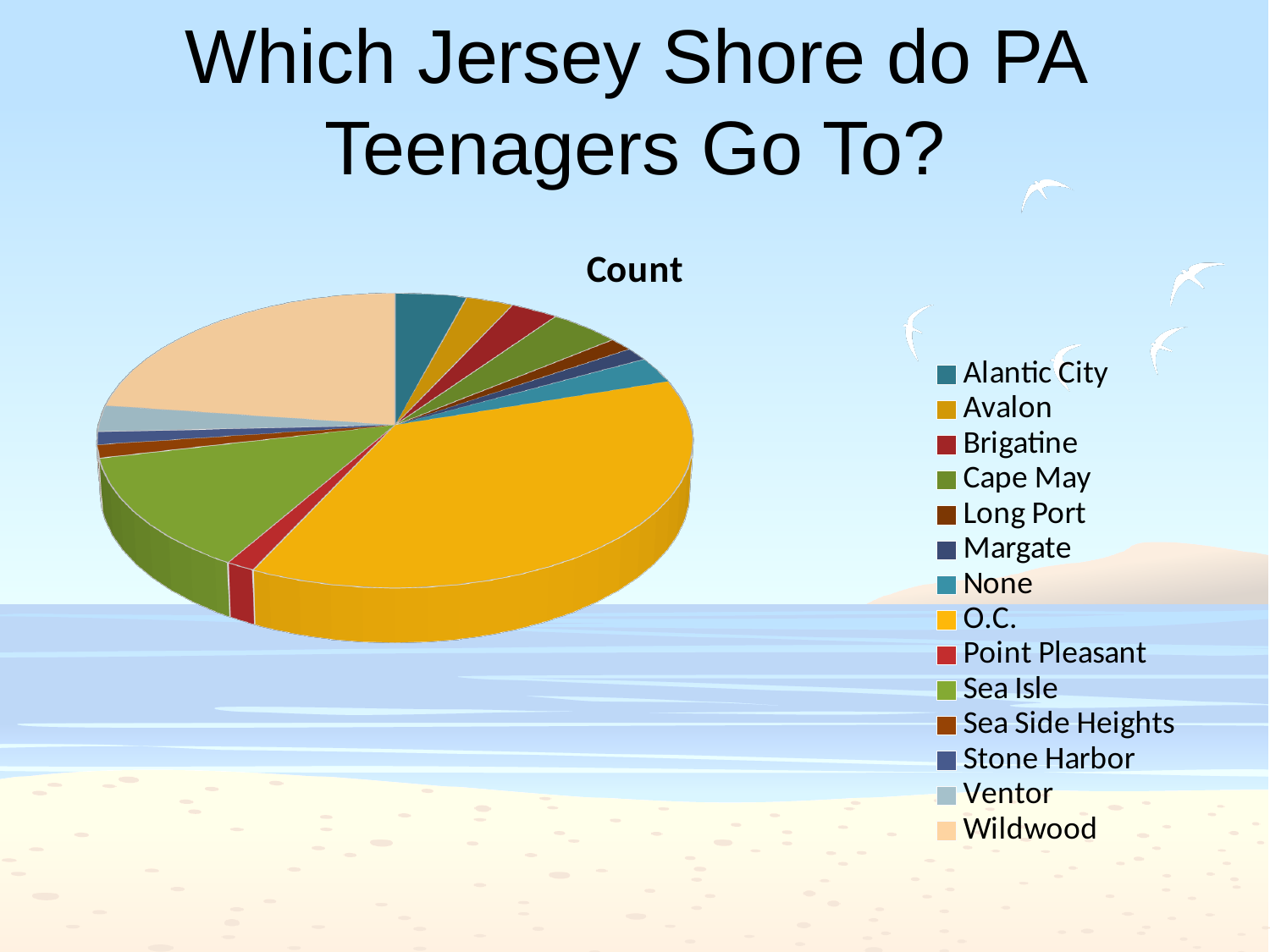

# Which Jersey Shore do PA Teenagers Go To?

[unsupported chart]